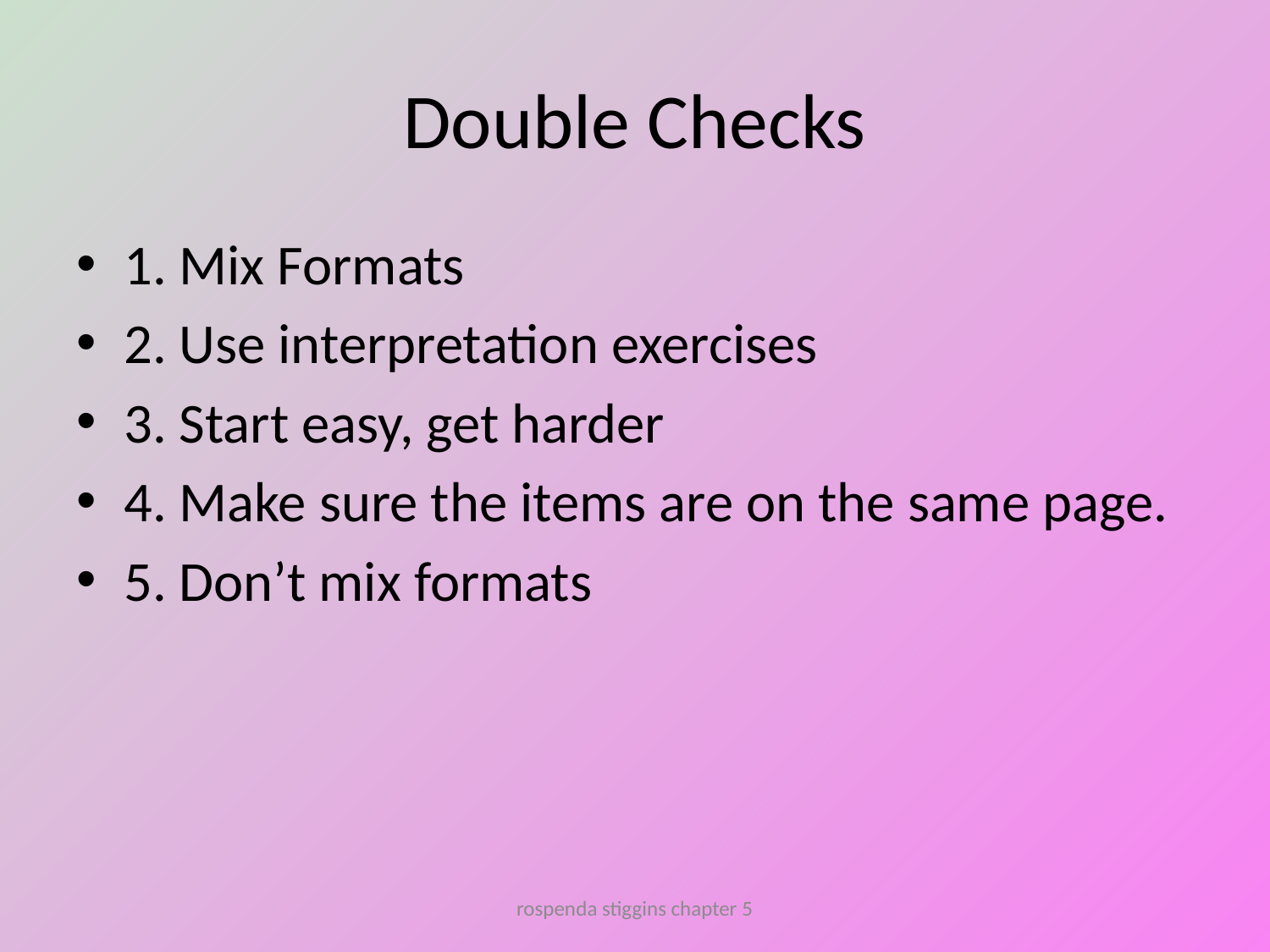

# Double Checks
1. Mix Formats
2. Use interpretation exercises
3. Start easy, get harder
4. Make sure the items are on the same page.
5. Don’t mix formats

rospenda stiggins chapter 5